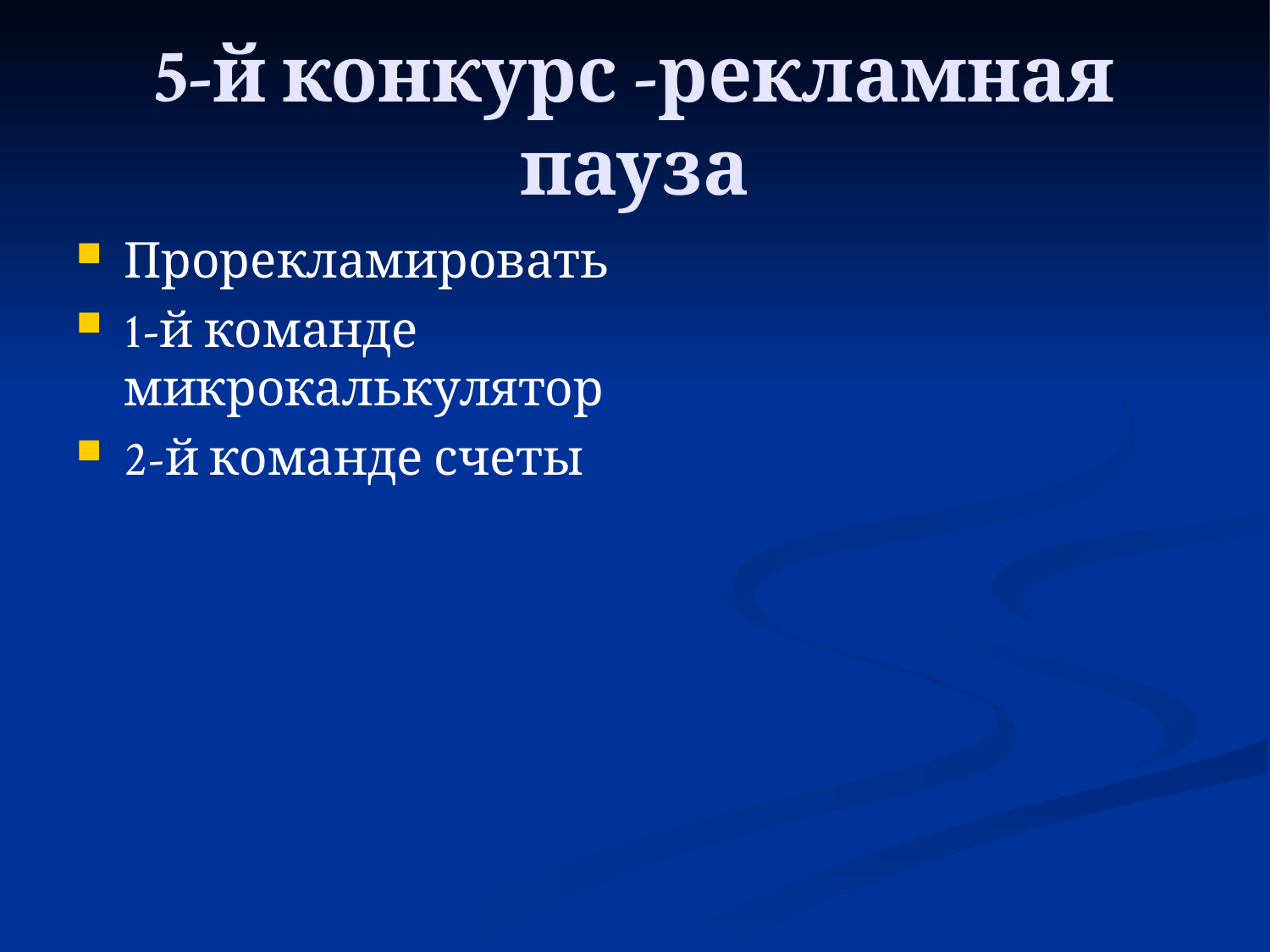

# 5-й конкурс -рекламная пауза
Прорекламировать
1-й команде микрокалькулятор
2-й команде счеты